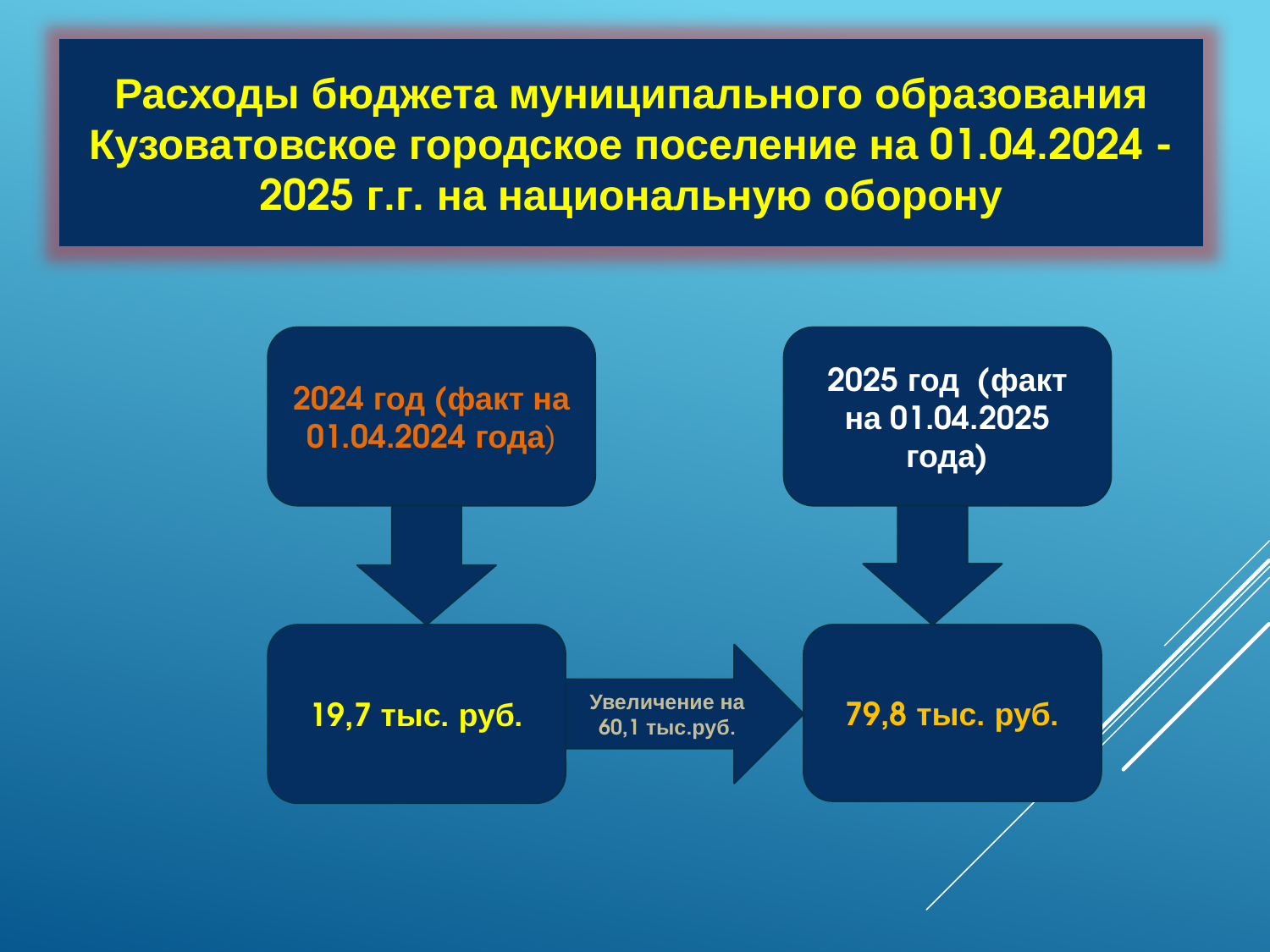

Расходы бюджета муниципального образования Кузоватовское городское поселение на 01.04.2024 -2025 г.г. на национальную оборону
2024 год (факт на 01.04.2024 года)
2025 год  (факт на 01.04.2025 года)

19,7 тыс. руб.
79,8 тыс. руб.
Увеличение на 60,1 тыс.руб.